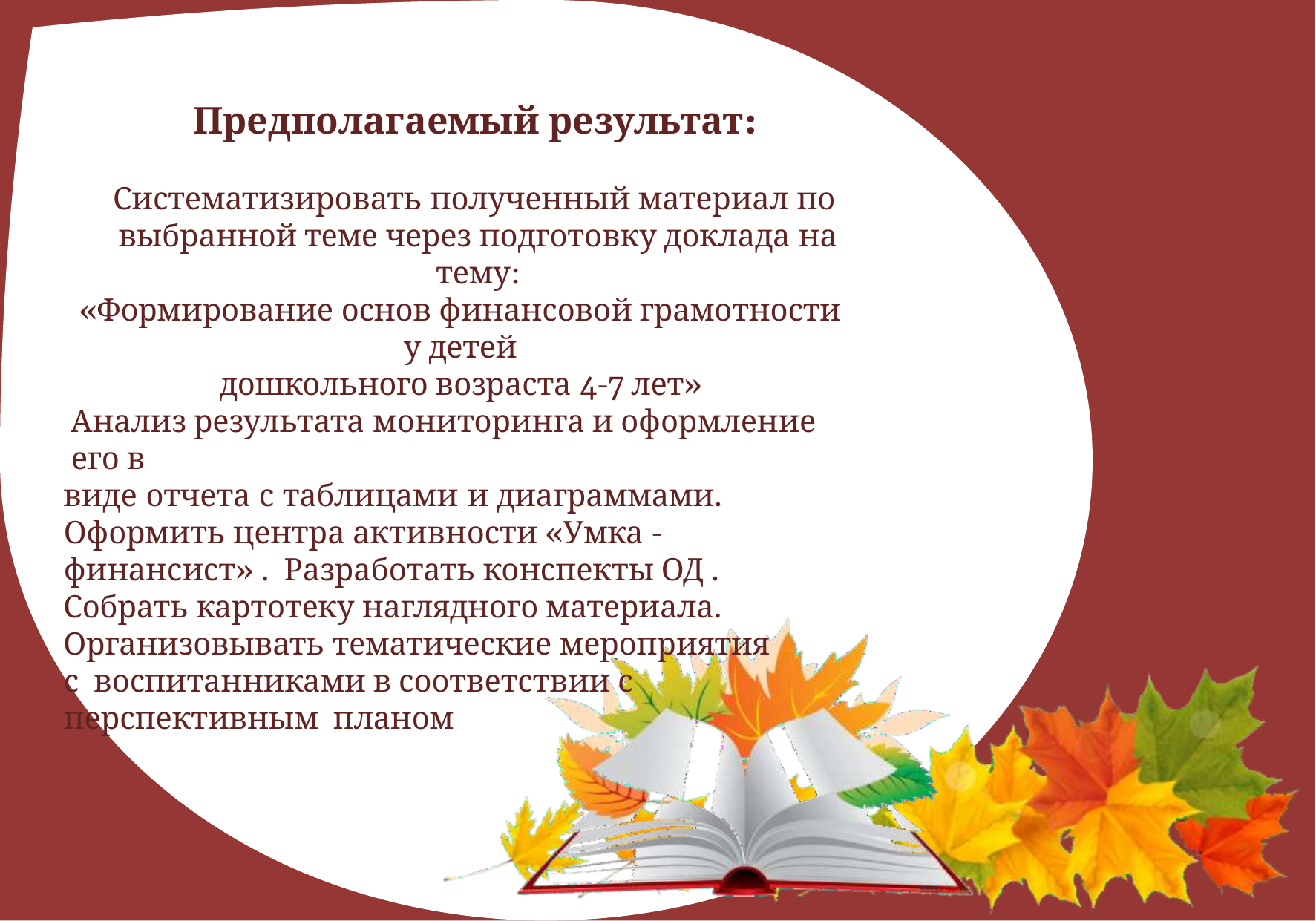

# Предполагаемый результат:
Систематизировать полученный материал по  выбранной теме через подготовку доклада на тему:
«Формирование основ финансовой грамотности у детей
дошкольного возраста 4-7 лет»
Анализ результата мониторинга и оформление его в
виде отчета с таблицами и диаграммами.  Оформить центра активности «Умка - финансист» .  Разработать конспекты ОД .
Собрать картотеку наглядного материала.
Организовывать тематические мероприятия с  воспитанниками в соответствии с перспективным  планом